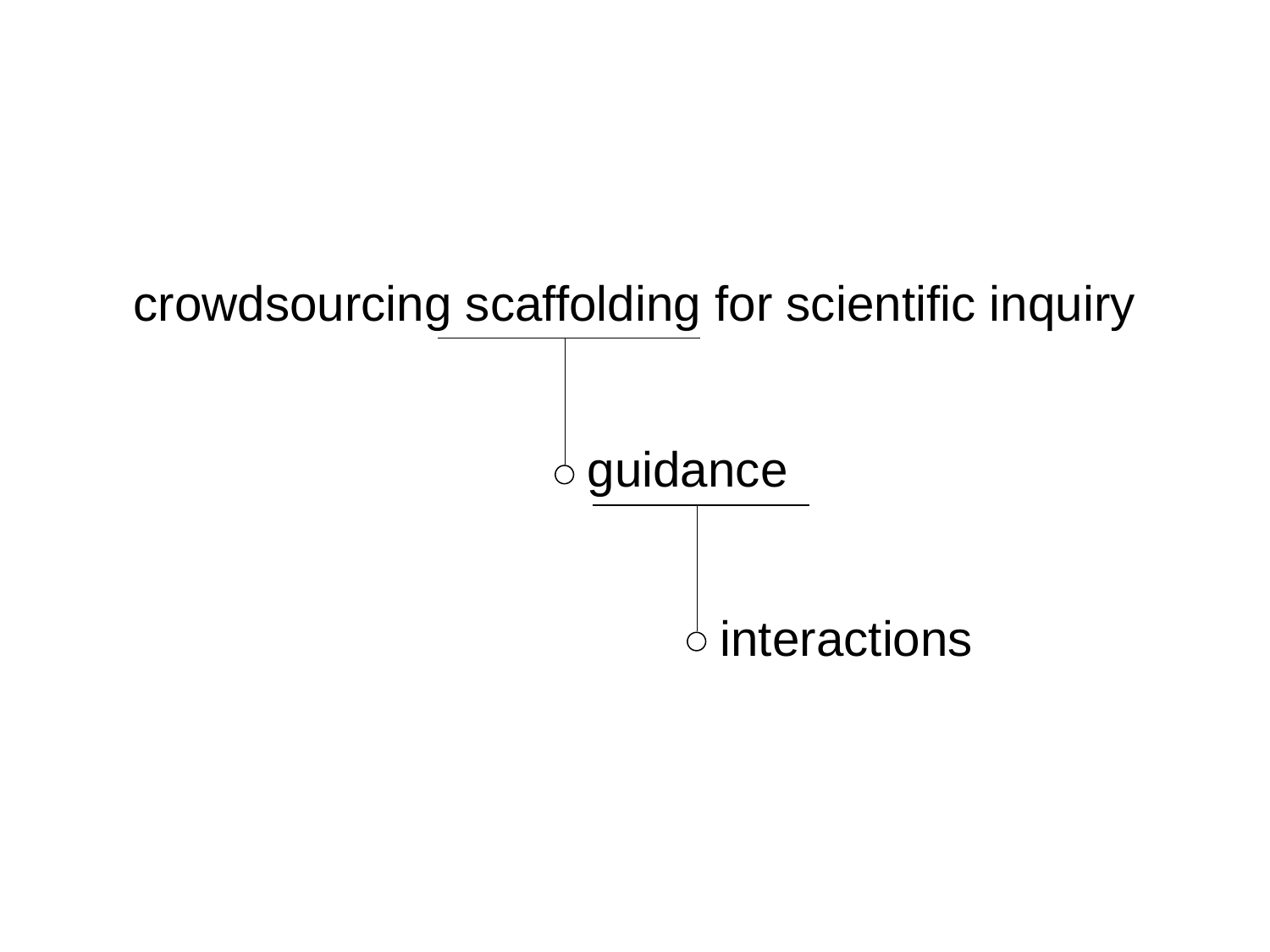

crowdsourcing scaffolding for scientific inquiry
guidance

interactions